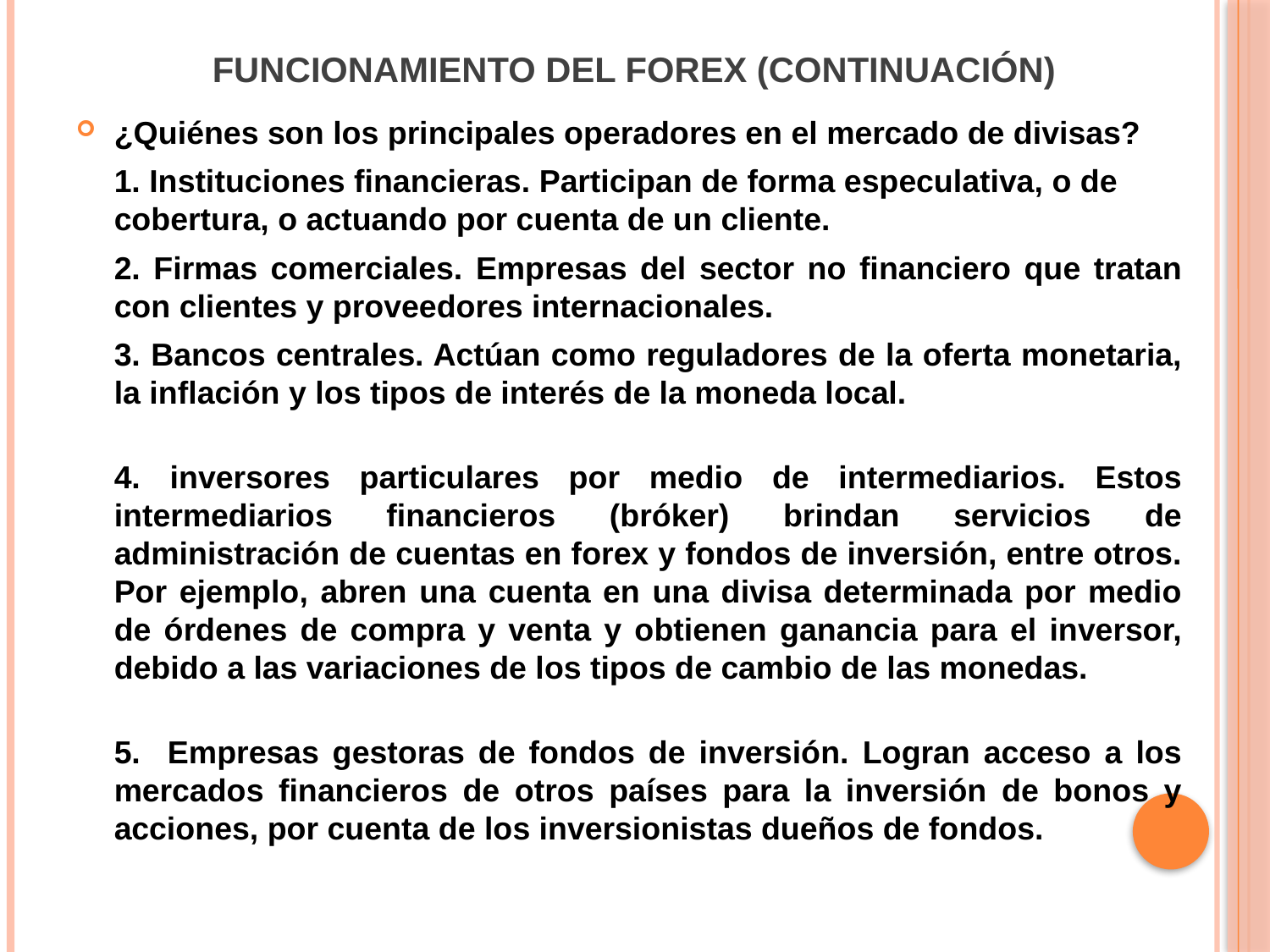

# Funcionamiento del forex (continuación)
¿Quiénes son los principales operadores en el mercado de divisas?
	1. Instituciones financieras. Participan de forma especulativa, o de cobertura, o actuando por cuenta de un cliente.
	2. Firmas comerciales. Empresas del sector no financiero que tratan con clientes y proveedores internacionales.
	3. Bancos centrales. Actúan como reguladores de la oferta monetaria, la inflación y los tipos de interés de la moneda local.

	4. inversores particulares por medio de intermediarios. Estos intermediarios financieros (bróker) brindan servicios de administración de cuentas en forex y fondos de inversión, entre otros. Por ejemplo, abren una cuenta en una divisa determinada por medio de órdenes de compra y venta y obtienen ganancia para el inversor, debido a las variaciones de los tipos de cambio de las monedas.

	5.  Empresas gestoras de fondos de inversión. Logran acceso a los mercados financieros de otros países para la inversión de bonos y acciones, por cuenta de los inversionistas dueños de fondos.